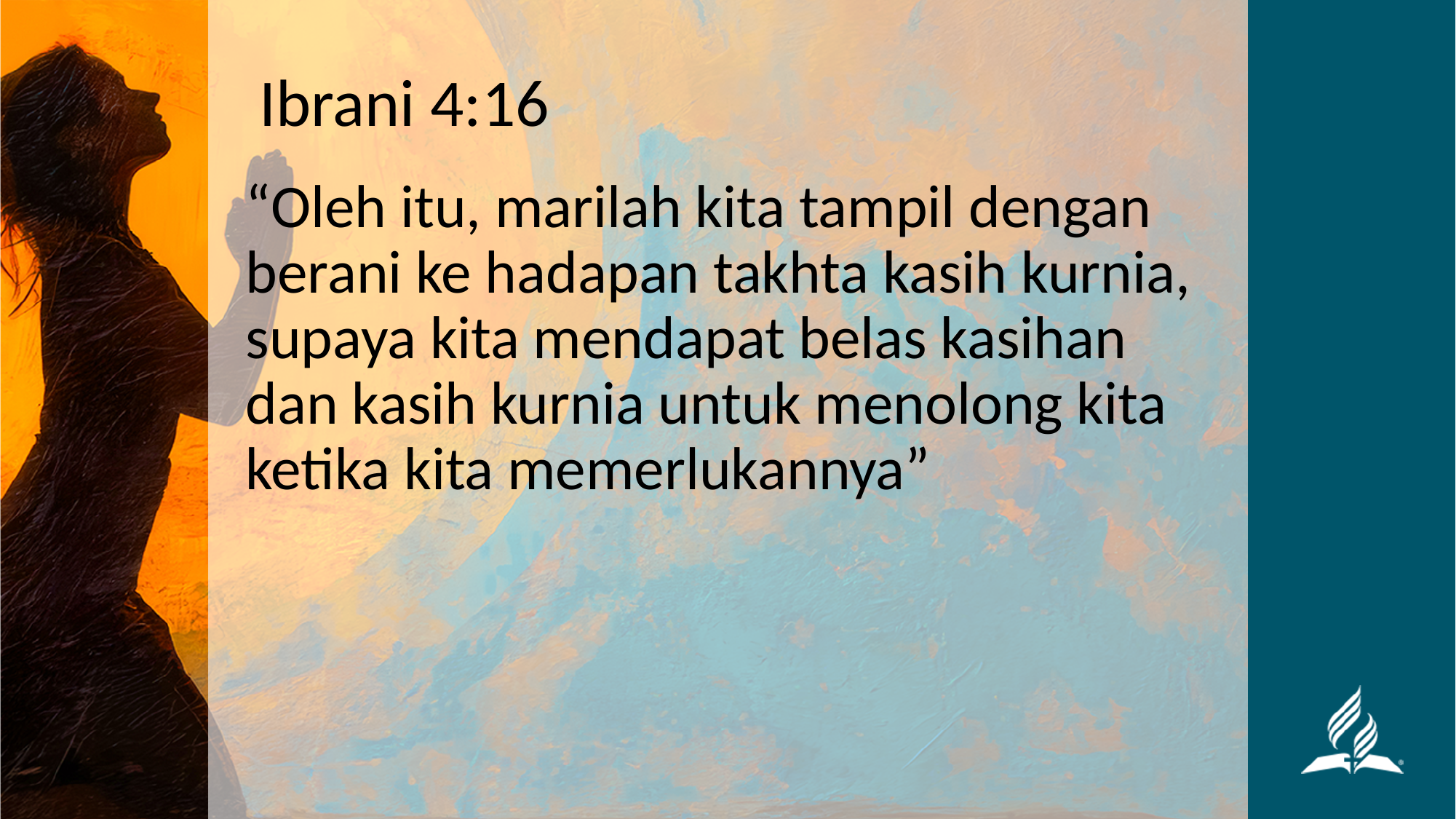

# Ibrani 4:16
“Oleh itu, marilah kita tampil dengan berani ke hadapan takhta kasih kurnia, supaya kita mendapat belas kasihan dan kasih kurnia untuk menolong kita ketika kita memerlukannya”